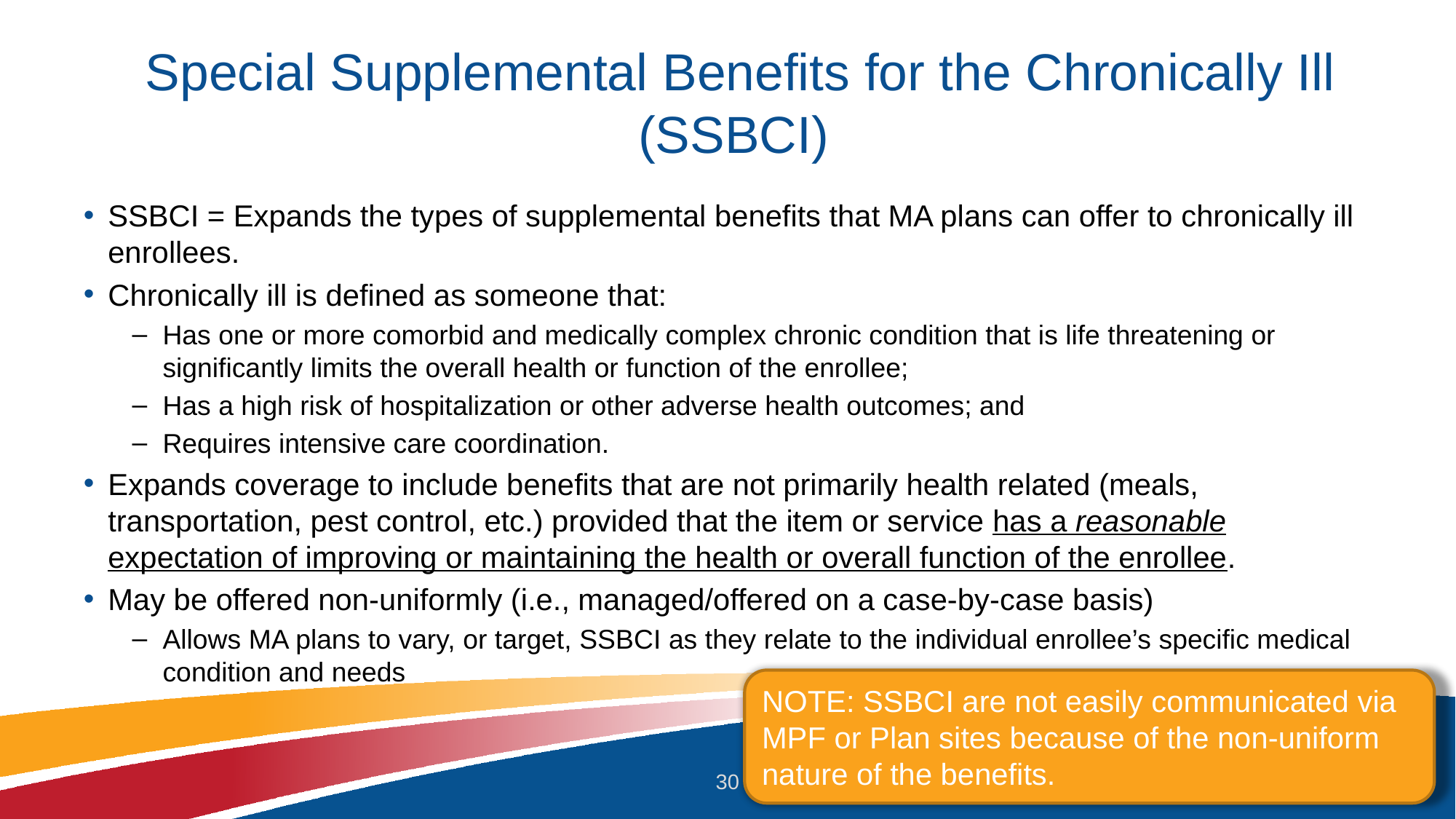

# Special Supplemental Benefits for the Chronically Ill (SSBCI)
SSBCI = Expands the types of supplemental benefits that MA plans can offer to chronically ill enrollees.
Chronically ill is defined as someone that:
Has one or more comorbid and medically complex chronic condition that is life threatening or significantly limits the overall health or function of the enrollee;
Has a high risk of hospitalization or other adverse health outcomes; and
Requires intensive care coordination.
Expands coverage to include benefits that are not primarily health related (meals, transportation, pest control, etc.) provided that the item or service has a reasonable expectation of improving or maintaining the health or overall function of the enrollee.
May be offered non-uniformly (i.e., managed/offered on a case-by-case basis)
Allows MA plans to vary, or target, SSBCI as they relate to the individual enrollee’s specific medical condition and needs

NOTE: SSBCI are not easily communicated via MPF or Plan sites because of the non-uniform nature of the benefits.
30